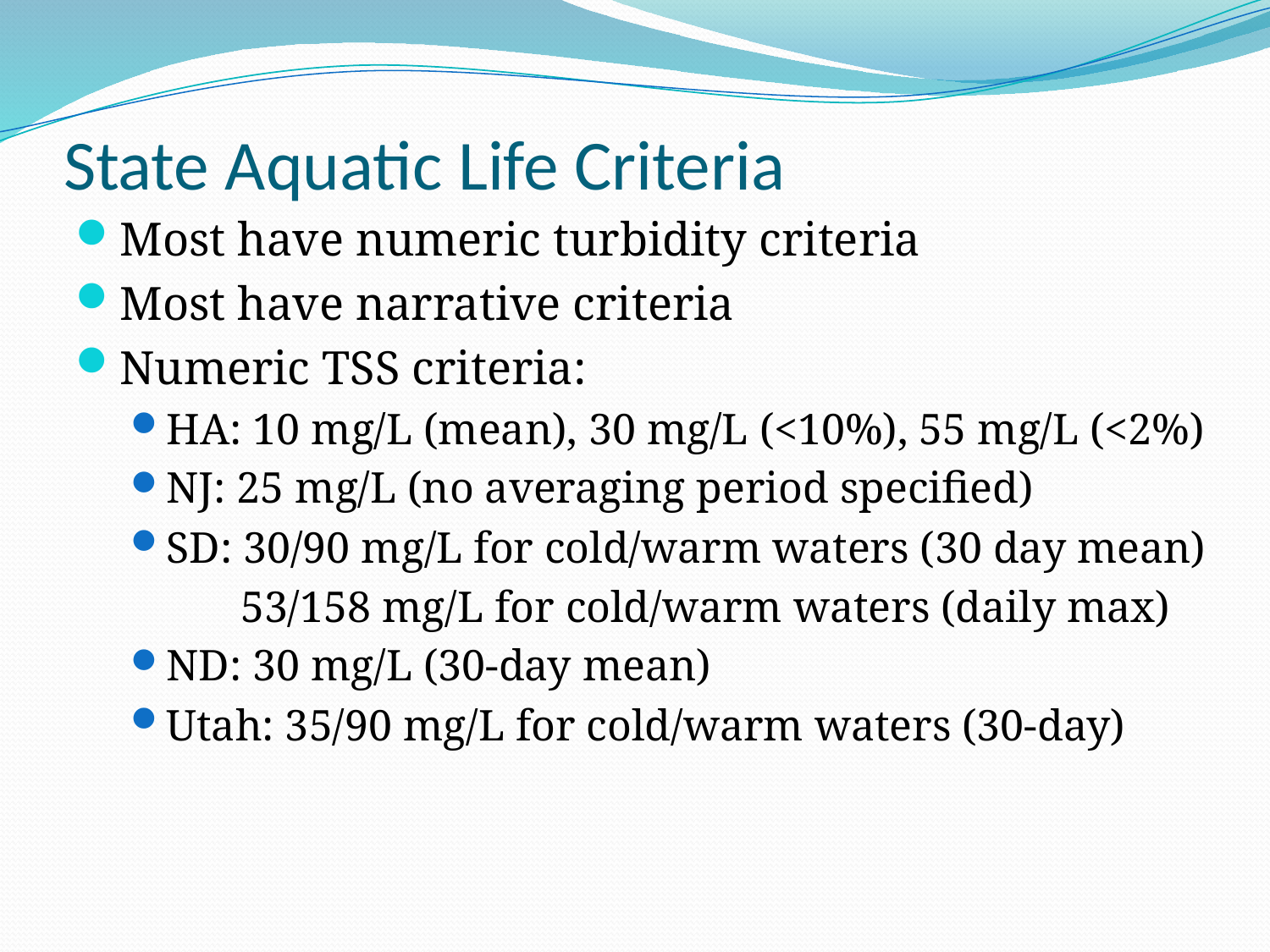

# State Aquatic Life Criteria
Most have numeric turbidity criteria
Most have narrative criteria
Numeric TSS criteria:
HA: 10 mg/L (mean), 30 mg/L (<10%), 55 mg/L (<2%)
NJ: 25 mg/L (no averaging period specified)
SD: 30/90 mg/L for cold/warm waters (30 day mean)
          53/158 mg/L for cold/warm waters (daily max)
ND: 30 mg/L (30-day mean)
Utah: 35/90 mg/L for cold/warm waters (30-day)